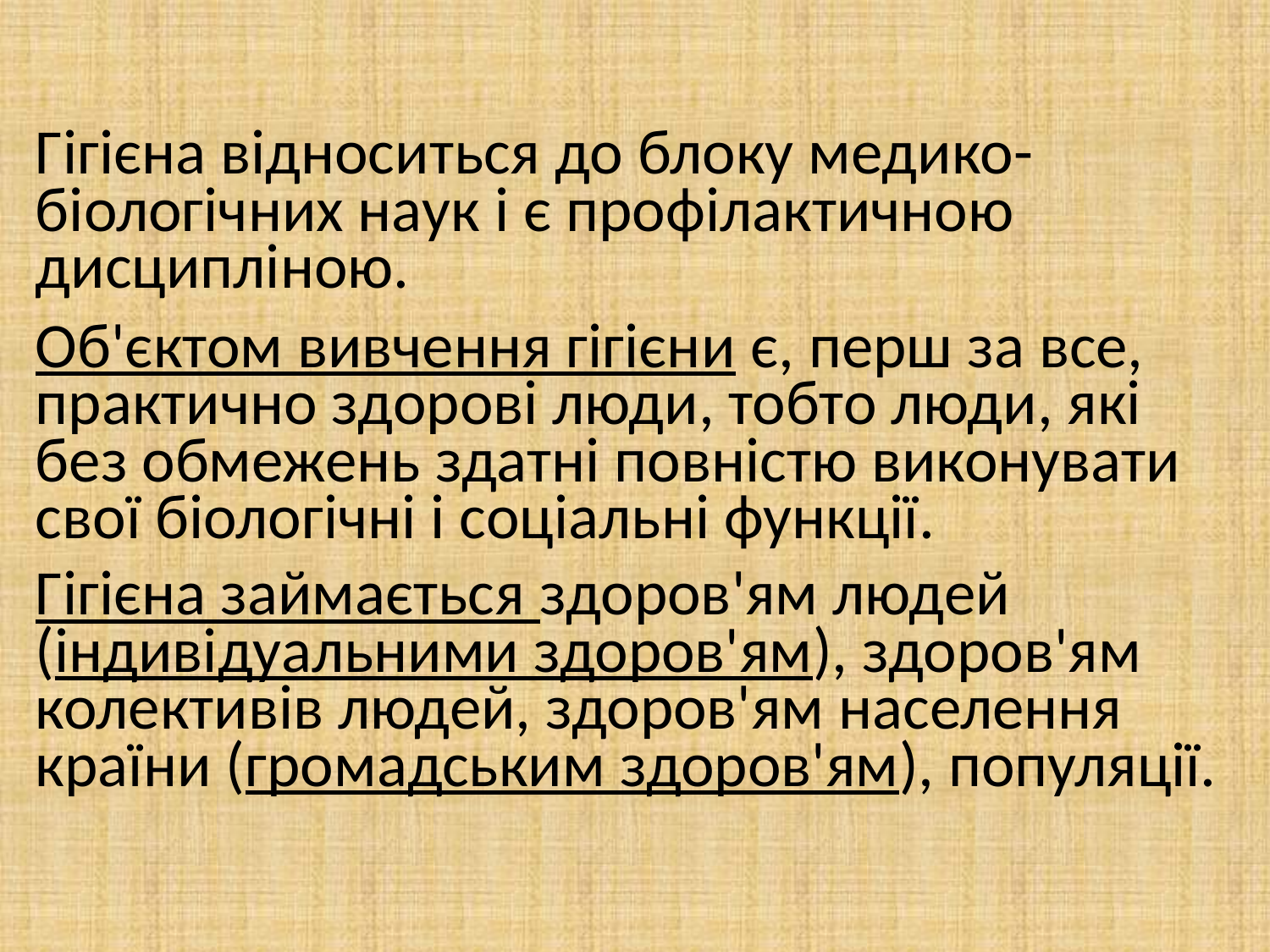

# Гігієна відноситься до блоку медико-біологічних наук і є профілактичною дисципліною. Об'єктом вивчення гігієни є, перш за все, практично здорові люди, тобто люди, які без обмежень здатні повністю виконувати свої біологічні і соціальні функції. Гігієна займається здоров'ям людей (індивідуальними здоров'ям), здоров'ям колективів людей, здоров'ям населення країни (громадським здоров'ям), популяції.